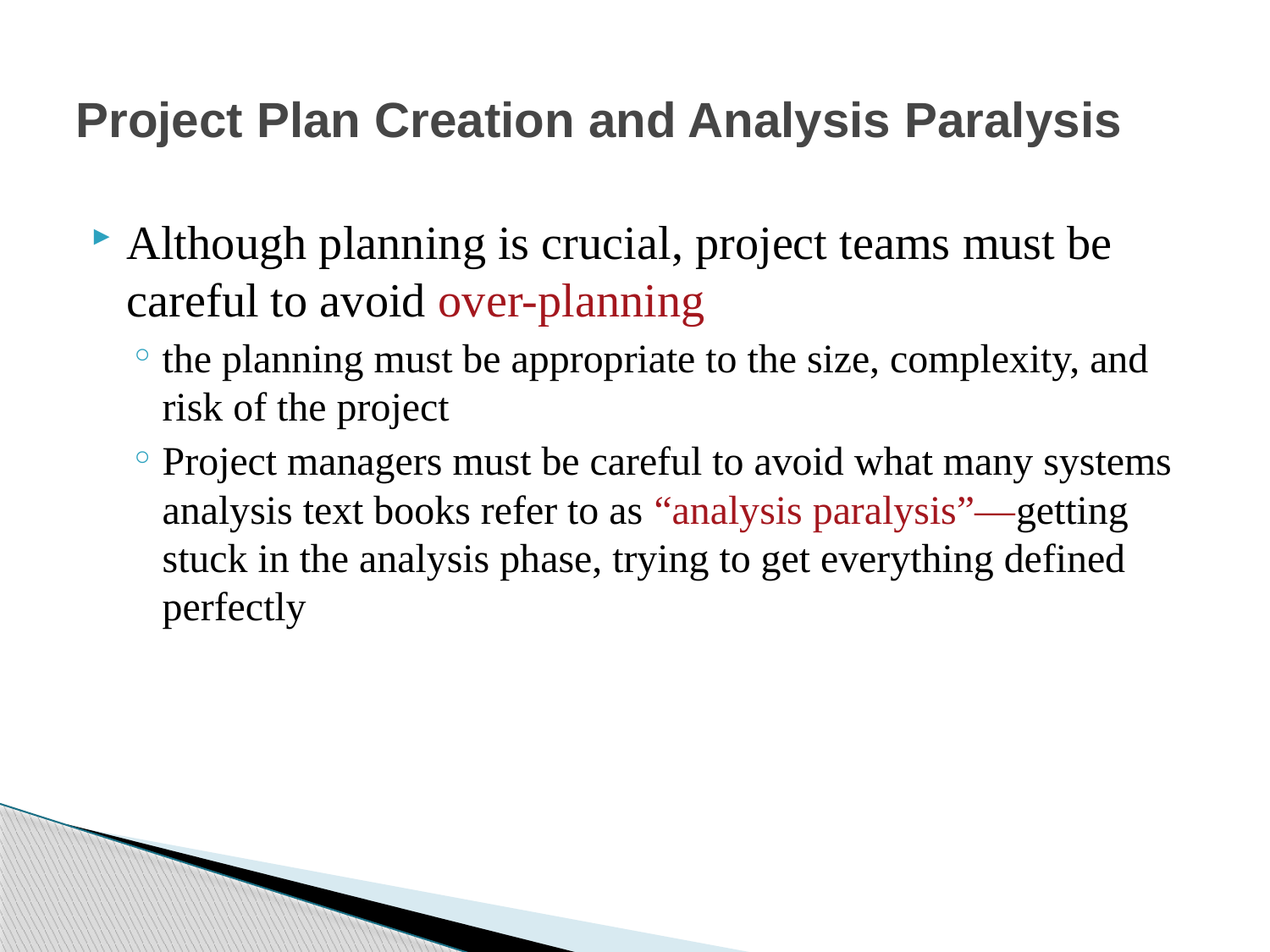

# Project Plan Creation and Analysis Paralysis
Although planning is crucial, project teams must be careful to avoid over-planning
the planning must be appropriate to the size, complexity, and risk of the project
Project managers must be careful to avoid what many systems analysis text books refer to as “analysis paralysis”—getting stuck in the analysis phase, trying to get everything defined perfectly